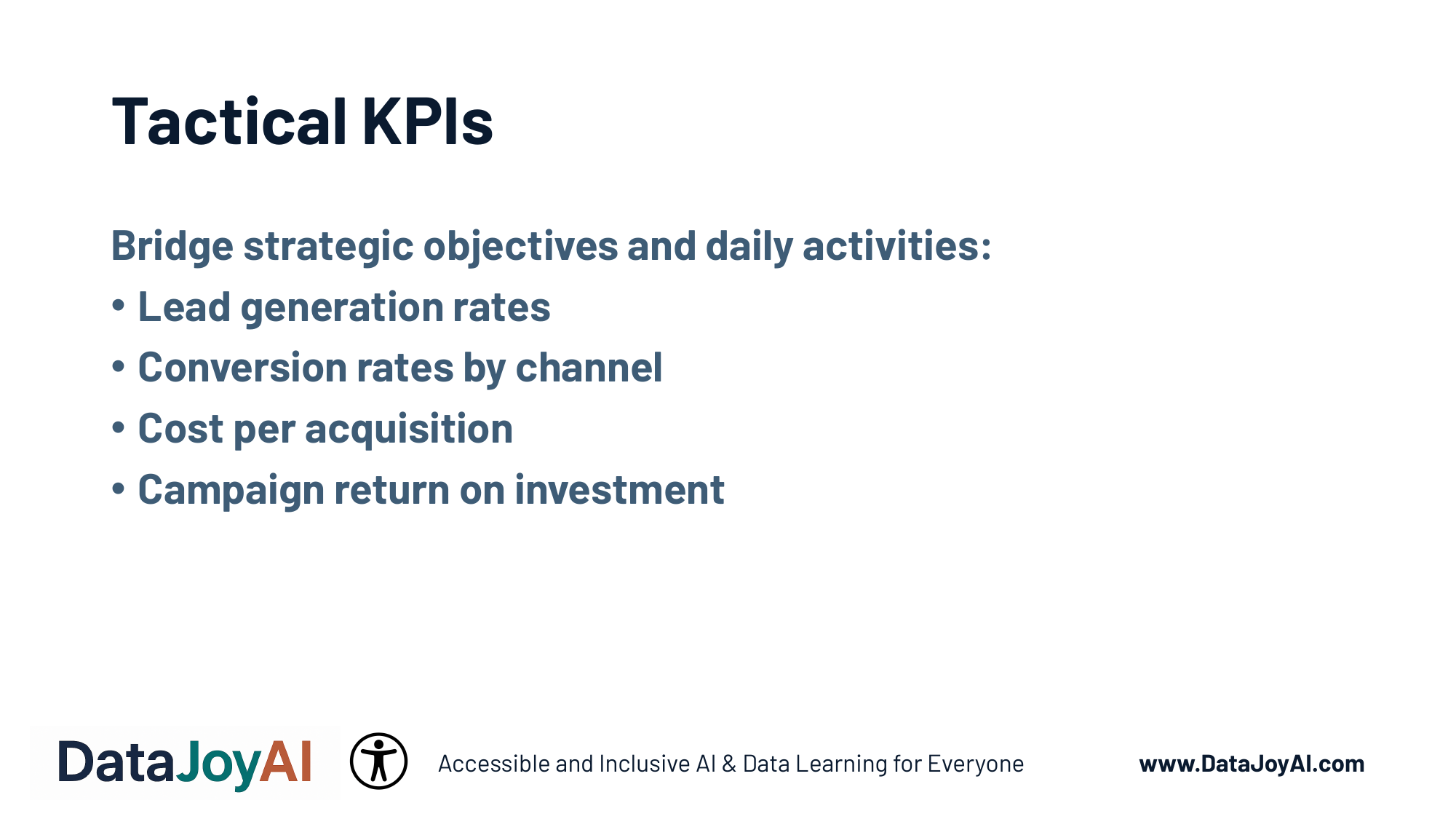

# Tactical KPIs
Bridge strategic objectives and daily activities:
Lead generation rates
Conversion rates by channel
Cost per acquisition
Campaign return on investment